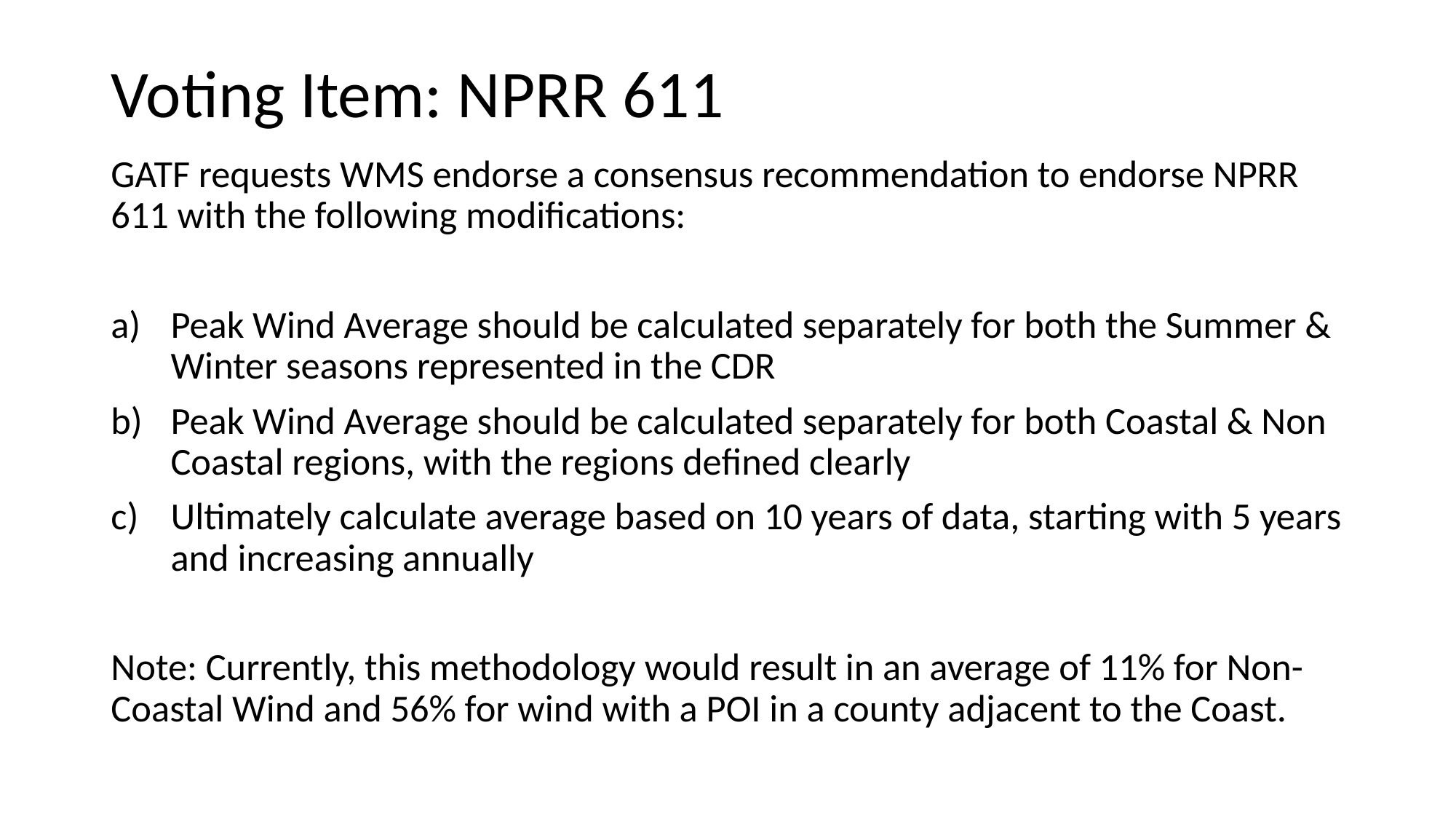

# Voting Item: NPRR 611
GATF requests WMS endorse a consensus recommendation to endorse NPRR 611 with the following modifications:

Peak Wind Average should be calculated separately for both the Summer & Winter seasons represented in the CDR
Peak Wind Average should be calculated separately for both Coastal & Non Coastal regions, with the regions defined clearly
Ultimately calculate average based on 10 years of data, starting with 5 years and increasing annually

Note: Currently, this methodology would result in an average of 11% for Non-Coastal Wind and 56% for wind with a POI in a county adjacent to the Coast.